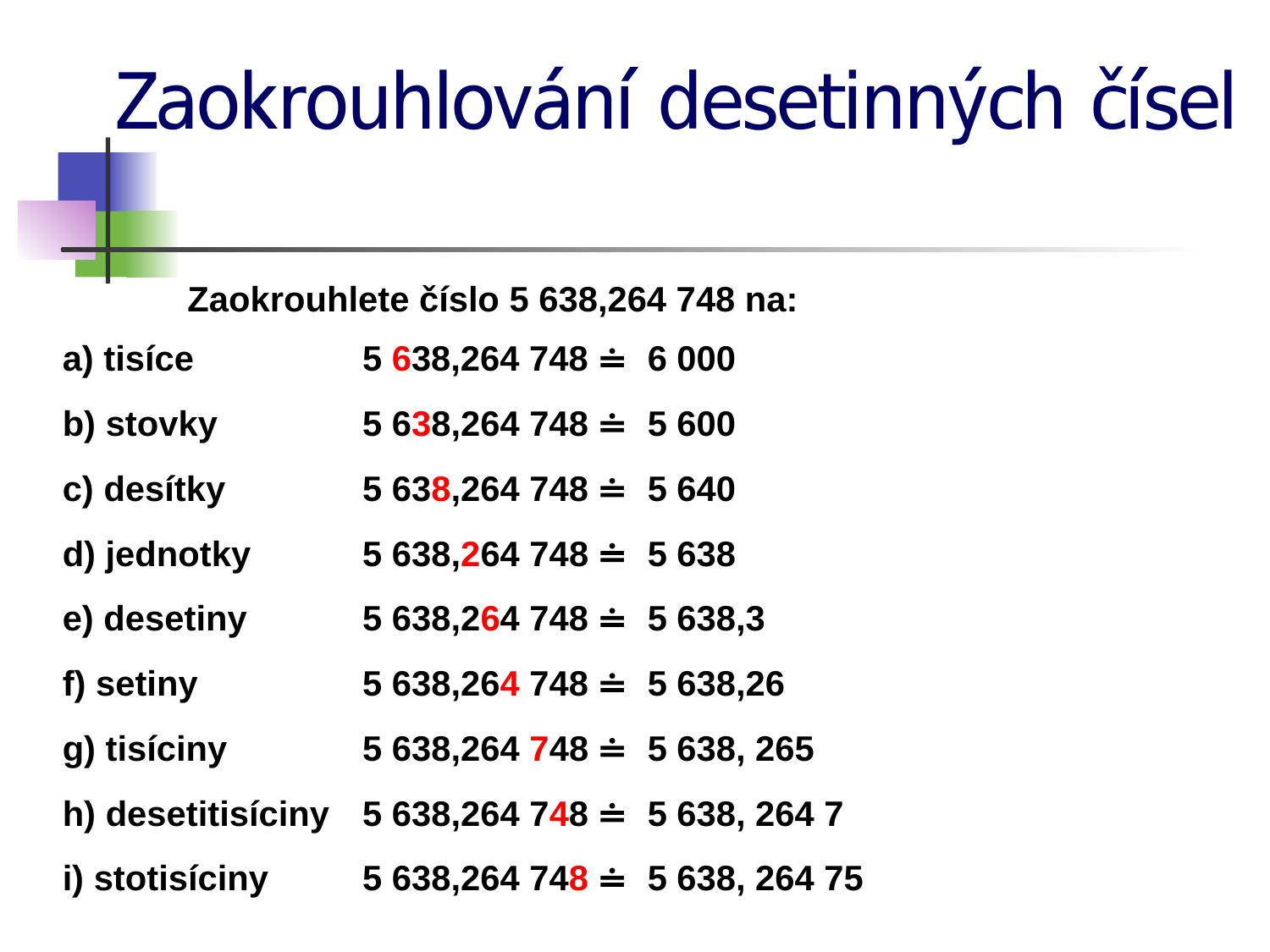

# Zaokrouhlování desetinných čísel
Zaokrouhlete číslo 5 638,264 748 na:
a) tisíce
5 638,264 748 ≐
6 000
b) stovky
5 638,264 748 ≐
5 600
c) desítky
5 638,264 748 ≐
5 640
d) jednotky
5 638,264 748 ≐
5 638
e) desetiny
5 638,264 748 ≐
5 638,3
f) setiny
5 638,264 748 ≐
5 638,26
g) tisíciny
5 638,264 748 ≐
5 638, 265
h) desetitisíciny
5 638,264 748 ≐
5 638, 264 7
i) stotisíciny
5 638,264 748 ≐
5 638, 264 75